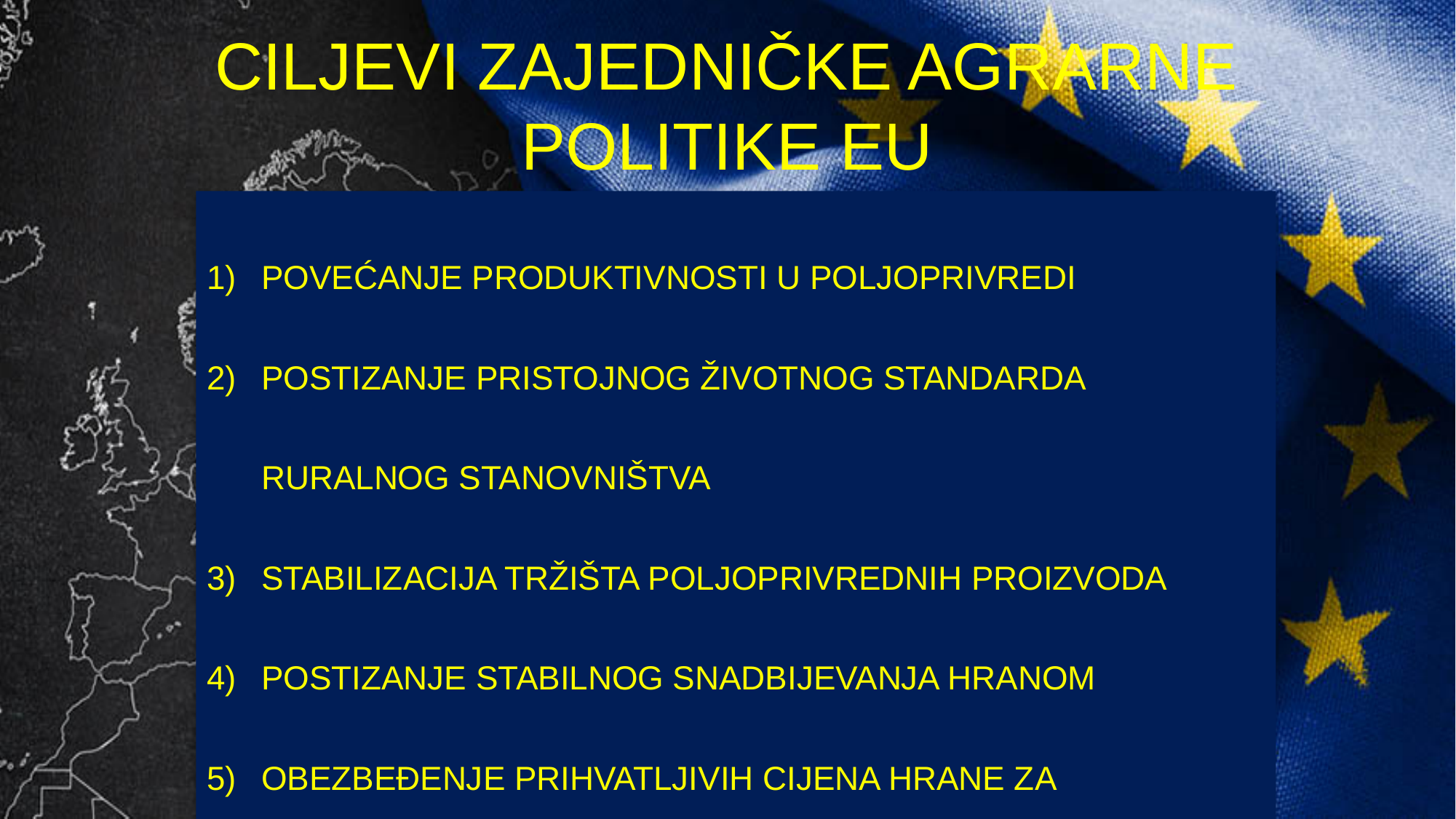

CILJEVI ZAJEDNIČKE AGRARNE POLITIKE EU
POVEĆANJE PRODUKTIVNOSTI U POLJOPRIVREDI
POSTIZANJE PRISTOJNOG ŽIVOTNOG STANDARDA RURALNOG STANOVNIŠTVA
STABILIZACIJA TRŽIŠTA POLJOPRIVREDNIH PROIZVODA
POSTIZANJE STABILNOG SNADBIJEVANJA HRANOM
OBEZBEĐENJE PRIHVATLJIVIH CIJENA HRANE ZA POTROŠAČE